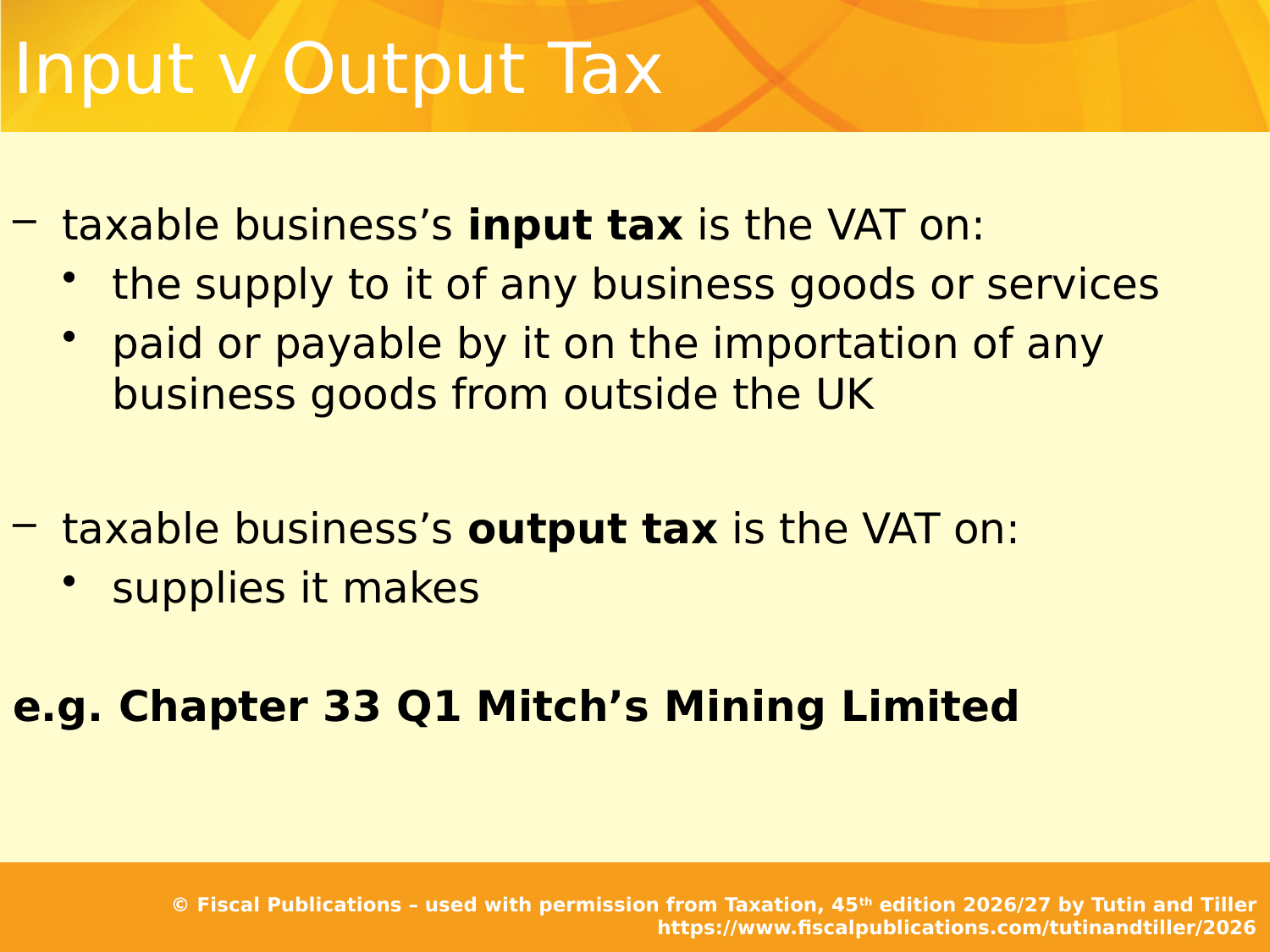

# Input v Output Tax

taxable business’s input tax is the VAT on:
the supply to it of any business goods or services
paid or payable by it on the importation of any business goods from outside the UK

taxable business’s output tax is the VAT on:
supplies it makes

e.g. Chapter 33 Q1 Mitch’s Mining Limited